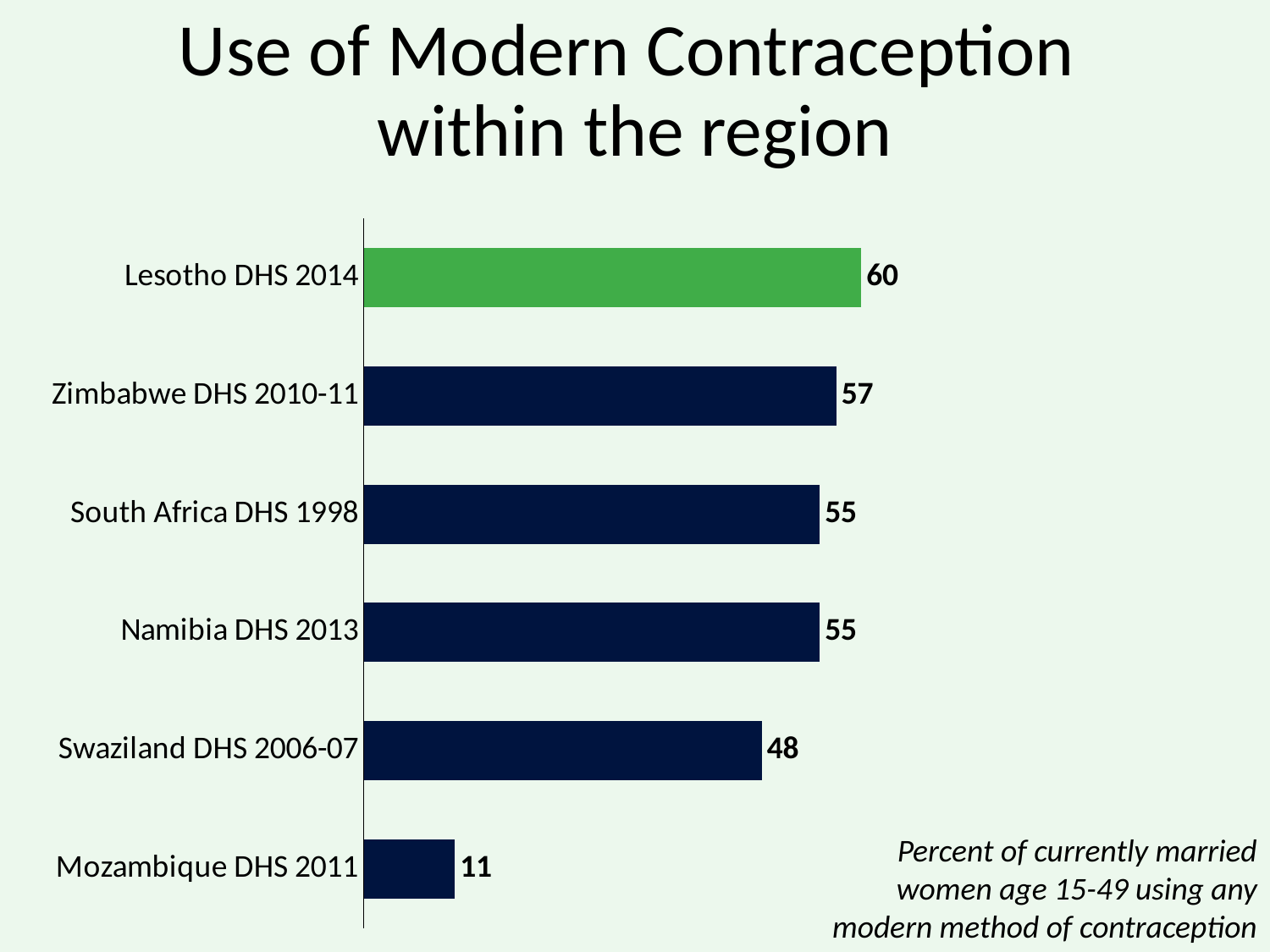

# Use of Modern Contraception within the region

### Chart

| Category | Column1 |
|---|---|
| Mozambique DHS 2011 | 11.0 |
| Swaziland DHS 2006-07 | 48.0 |
| Namibia DHS 2013 | 55.0 |
| South Africa DHS 1998 | 55.0 |
| Zimbabwe DHS 2010-11 | 57.0 |
| Lesotho DHS 2014 | 60.0 |
Percent of currently married women age 15-49 using any modern method of contraception